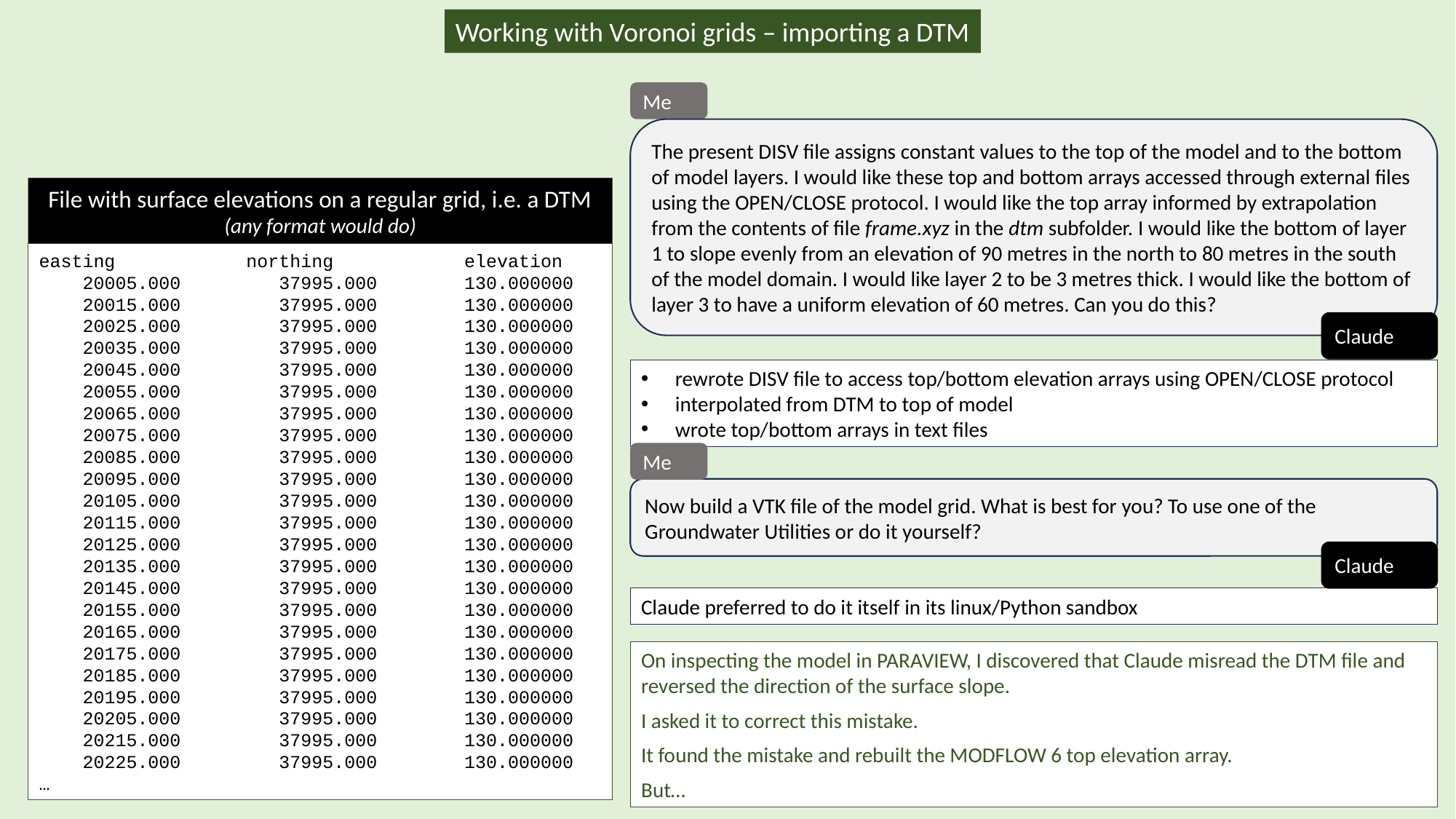

Working with Voronoi grids – importing a DTM
Me
The present DISV file assigns constant values to the top of the model and to the bottom of model layers. I would like these top and bottom arrays accessed through external files using the OPEN/CLOSE protocol. I would like the top array informed by extrapolation from the contents of file frame.xyz in the dtm subfolder. I would like the bottom of layer 1 to slope evenly from an elevation of 90 metres in the north to 80 metres in the south of the model domain. I would like layer 2 to be 3 metres thick. I would like the bottom of layer 3 to have a uniform elevation of 60 metres. Can you do this?
File with surface elevations on a regular grid, i.e. a DTM
(any format would do)
easting            northing            elevation
    20005.000         37995.000        130.000000
    20015.000         37995.000        130.000000
    20025.000         37995.000        130.000000
    20035.000         37995.000        130.000000
    20045.000         37995.000        130.000000
    20055.000         37995.000        130.000000
    20065.000         37995.000        130.000000
    20075.000         37995.000        130.000000
    20085.000         37995.000        130.000000
    20095.000         37995.000        130.000000
    20105.000         37995.000        130.000000
    20115.000         37995.000        130.000000
    20125.000         37995.000        130.000000
    20135.000         37995.000        130.000000
    20145.000         37995.000        130.000000
    20155.000         37995.000        130.000000
    20165.000         37995.000        130.000000
    20175.000         37995.000        130.000000
    20185.000         37995.000        130.000000
    20195.000         37995.000        130.000000
    20205.000         37995.000        130.000000
    20215.000         37995.000        130.000000
    20225.000         37995.000        130.000000
…
Claude
rewrote DISV file to access top/bottom elevation arrays using OPEN/CLOSE protocol
interpolated from DTM to top of model
wrote top/bottom arrays in text files
Me
Now build a VTK file of the model grid. What is best for you? To use one of the Groundwater Utilities or do it yourself?
Claude
Claude preferred to do it itself in its linux/Python sandbox
On inspecting the model in PARAVIEW, I discovered that Claude misread the DTM file and reversed the direction of the surface slope.
I asked it to correct this mistake.
It found the mistake and rebuilt the MODFLOW 6 top elevation array.
But…